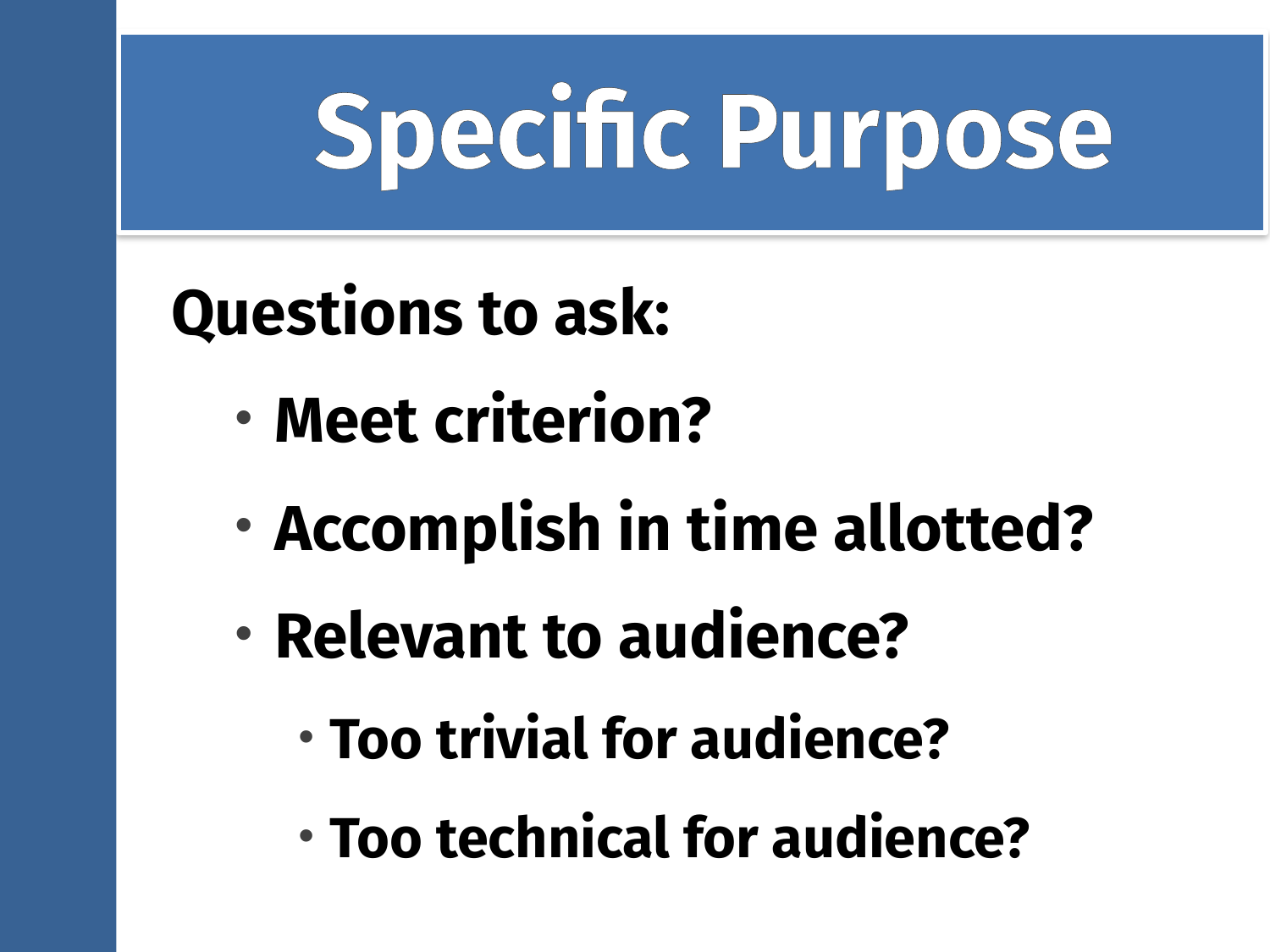

# Specific Purpose
Questions to ask:
Meet criterion?
Accomplish in time allotted?
Relevant to audience?
Too trivial for audience?
Too technical for audience?